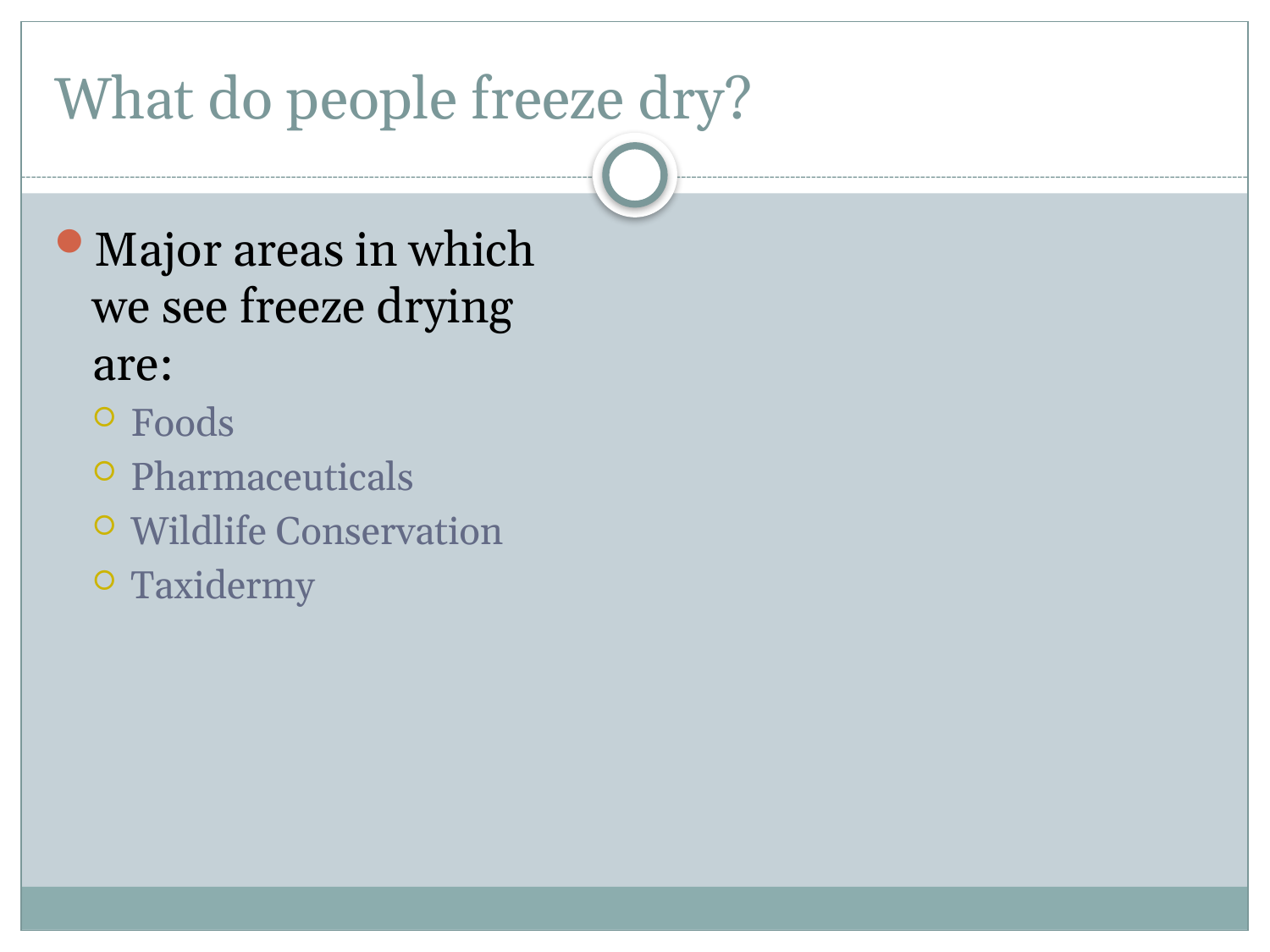

# What do people freeze dry?
Major areas in which we see freeze drying are:
Foods
Pharmaceuticals
Wildlife Conservation
Taxidermy